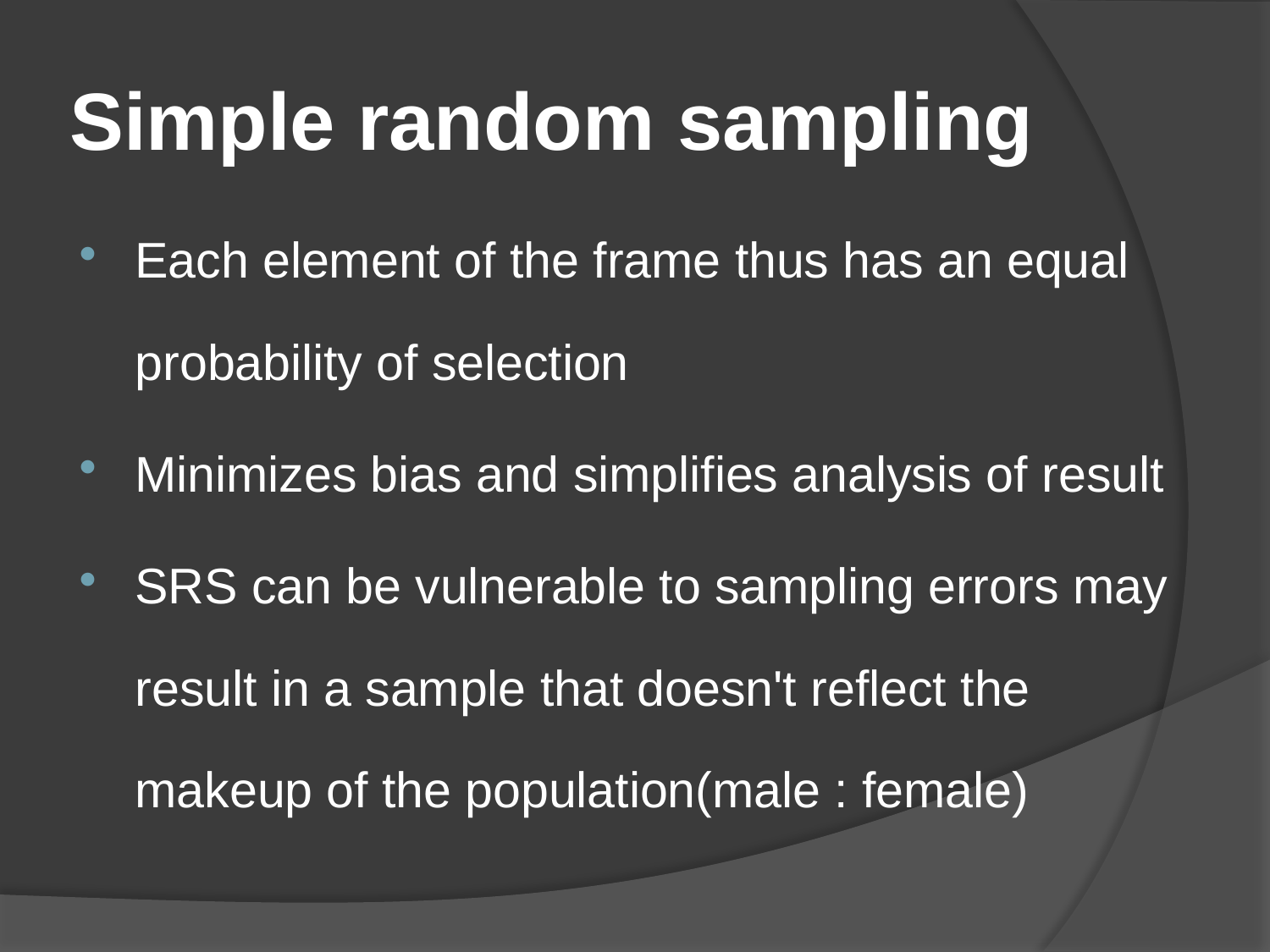

# Simple random sampling
Each element of the frame thus has an equal probability of selection
Minimizes bias and simplifies analysis of result
SRS can be vulnerable to sampling errors may result in a sample that doesn't reflect the makeup of the population(male : female)